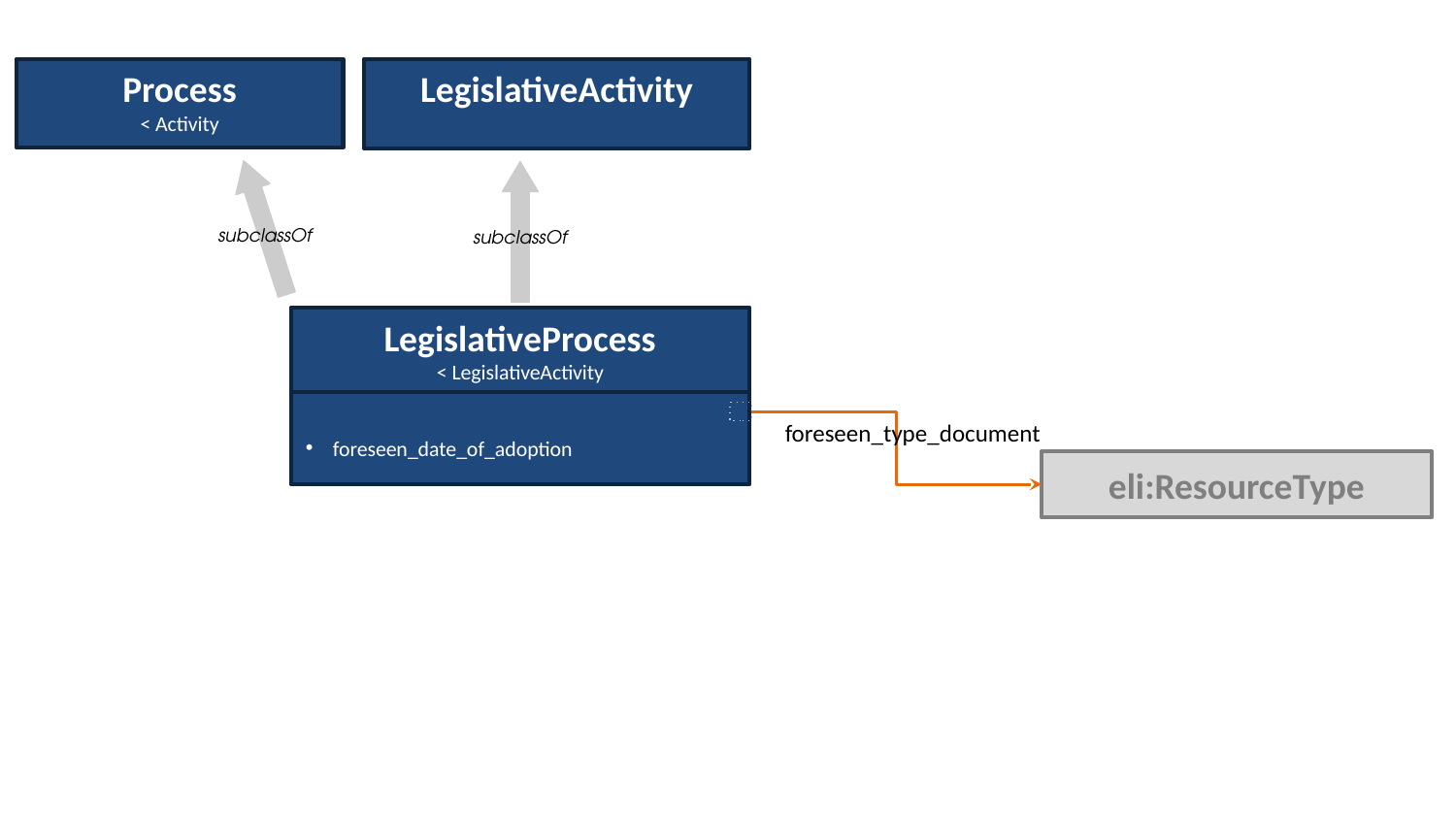

Process
< Activity
LegislativeActivity

subclassOf
subclassOf
LegislativeProcess
< LegislativeActivity

foreseen_date_of_adoption

foreseen_type_document
eli:ResourceType